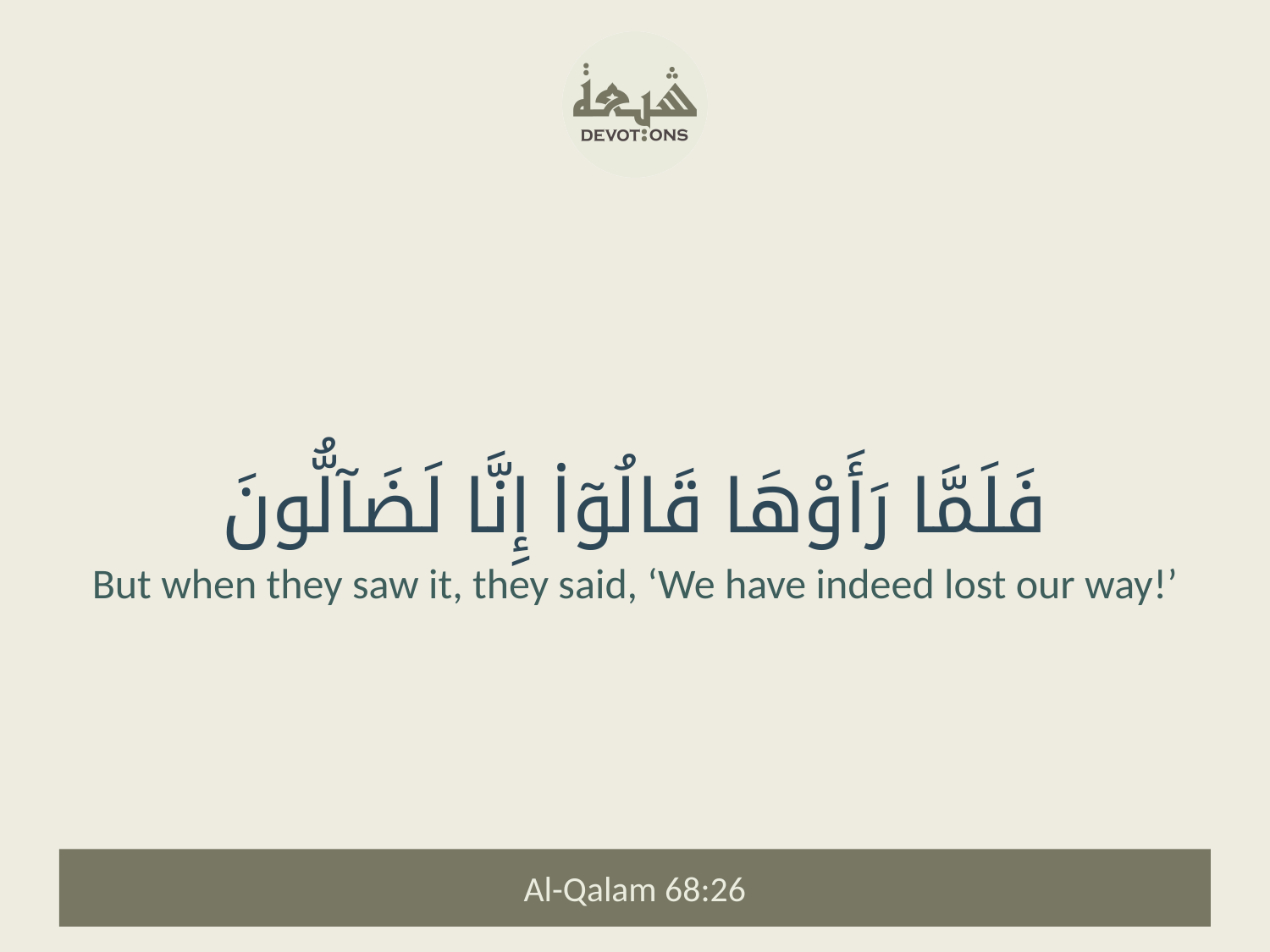

فَلَمَّا رَأَوْهَا قَالُوٓا۟ إِنَّا لَضَآلُّونَ
But when they saw it, they said, ‘We have indeed lost our way!’
Al-Qalam 68:26